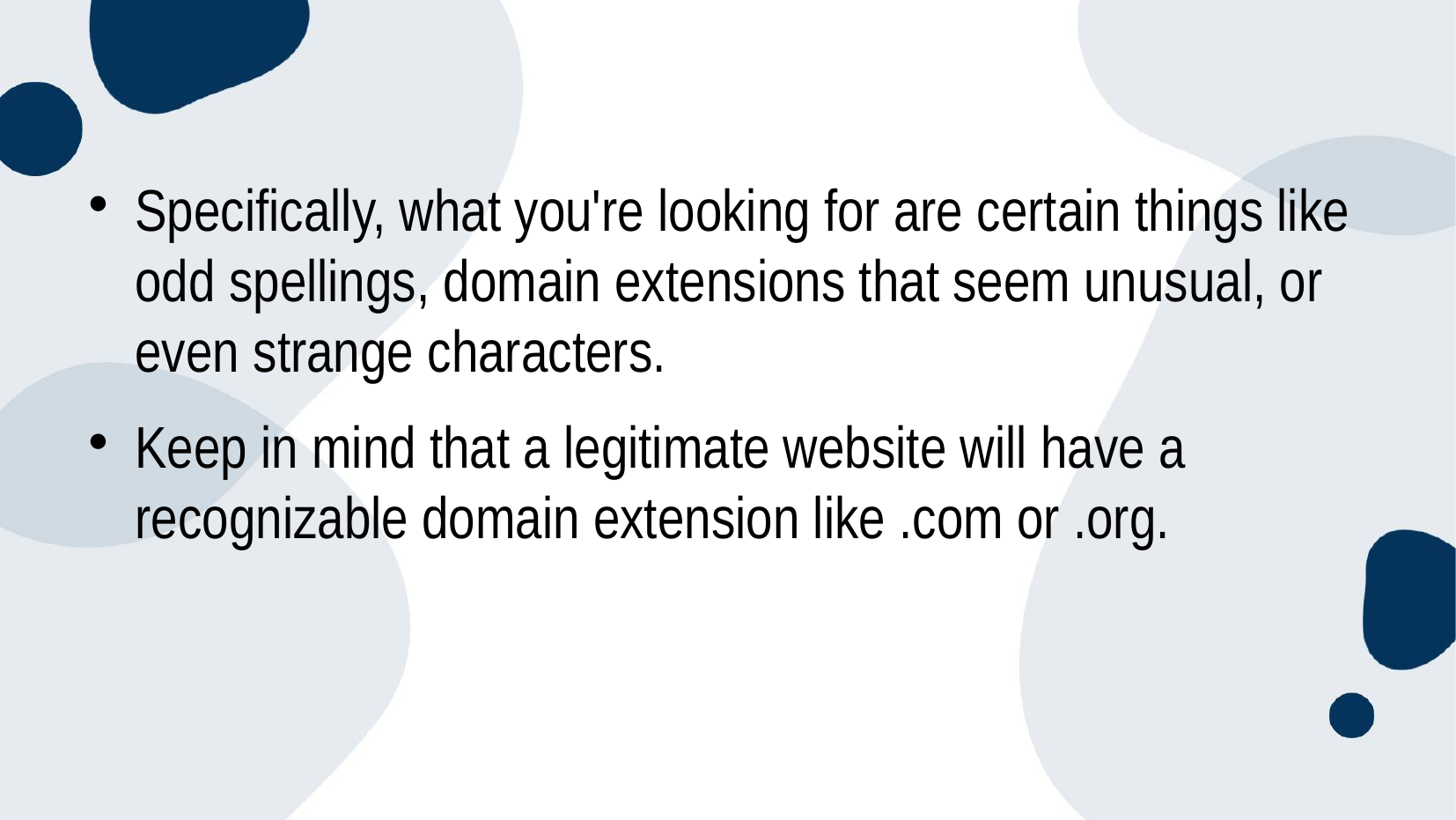

#
Specifically, what you're looking for are certain things like odd spellings, domain extensions that seem unusual, or even strange characters.
Keep in mind that a legitimate website will have a recognizable domain extension like .com or .org.